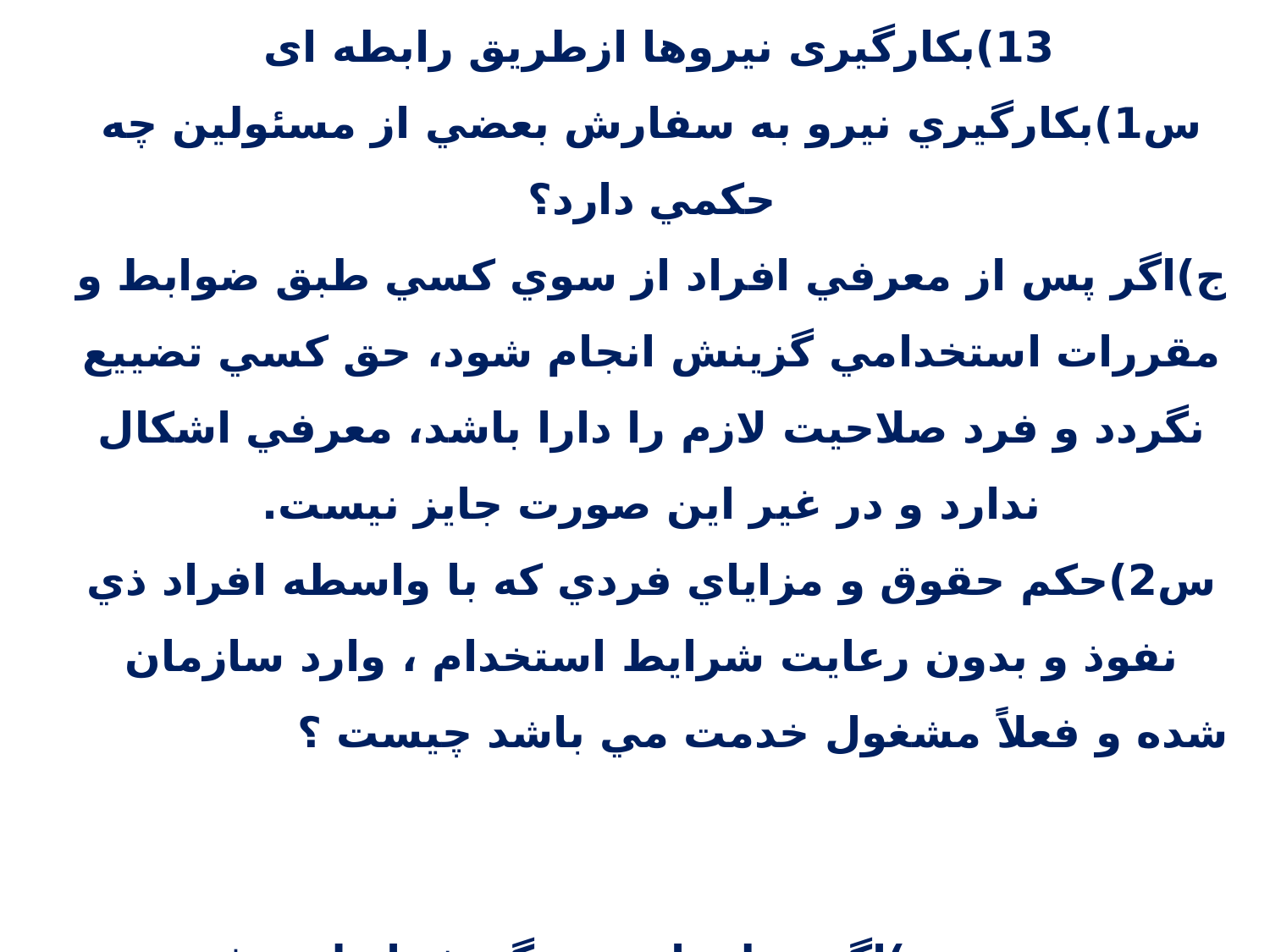

13)بکارگیری نیروها ازطریق رابطه ای
س1)بكارگيري نيرو به سفارش بعضي از مسئولين چه حكمي دارد؟
ج)اگر پس از معرفي افراد از سوي كسي طبق ضوابط و مقررات استخدامي گزينش انجام شود، حق كسي تضييع نگردد و فرد صلاحيت لازم را دارا باشد، معرفي اشكال ندارد و در غير اين صورت جايز نيست.
س2)حكم حقوق و مزاياي فردي كه با واسطه افراد ذي نفوذ و بدون رعايت شرايط استخدام ، وارد سازمان شده و فعلاً مشغول خدمت مي باشد چيست ؟                                                                                                                                                                                           ج)اگر معلومات و ديگر شرايط در فرد بكارگرفته شده و استخدام شده در حد لازم وجود داشته باشد ، دريافت حقوق اشكال ندارد هرچند استخدام از طريق مذكور كار درستي نباشد. اما اگر سطح تحصيلات و تخصص فرد در حدي كه لازم است نبوده ، حقوقي كه از اين طريق دريافت مي كند در قبال كاري كه شرايط لازم را ندارد ، اشكال دارد.